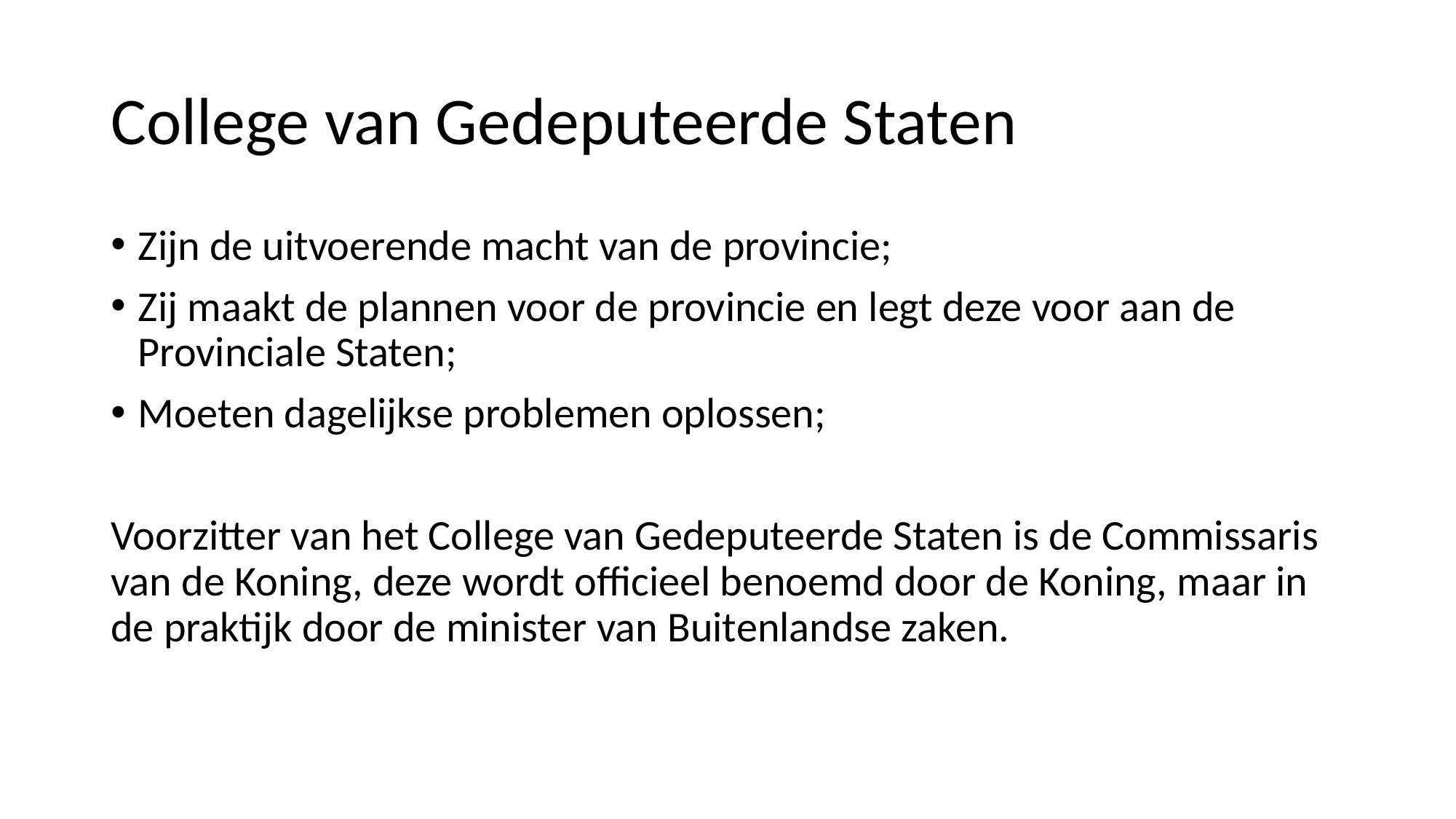

# College van Gedeputeerde Staten
Zijn de uitvoerende macht van de provincie;
Zij maakt de plannen voor de provincie en legt deze voor aan de Provinciale Staten;
Moeten dagelijkse problemen oplossen;

Voorzitter van het College van Gedeputeerde Staten is de Commissaris van de Koning, deze wordt officieel benoemd door de Koning, maar in de praktijk door de minister van Buitenlandse zaken.